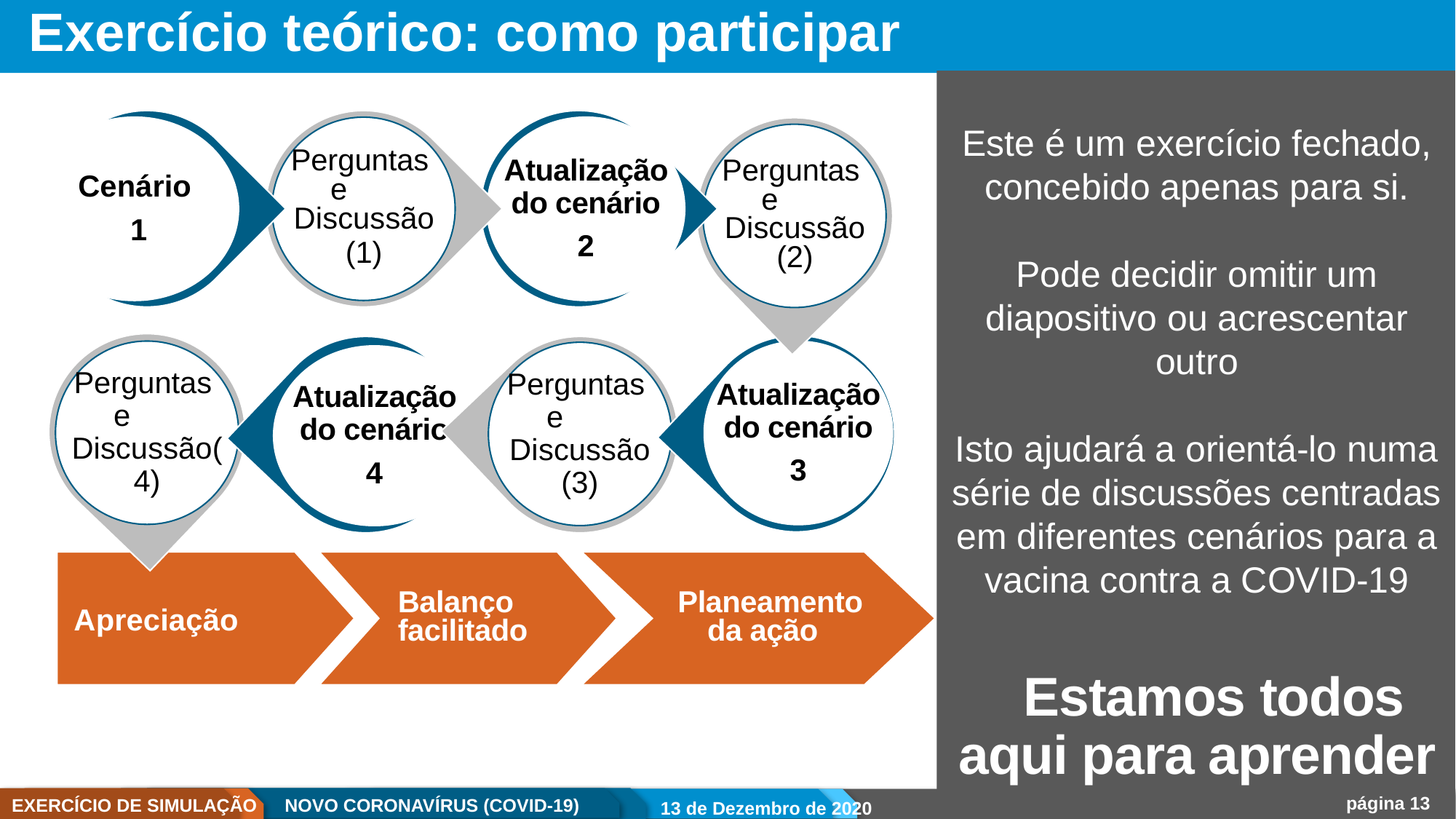

# Exercício teórico: como participar

Este é um exercício fechado, concebido apenas para si.

Pode decidir omitir um diapositivo ou acrescentar outro

Isto ajudará a orientá-lo numa série de discussões centradas em diferentes cenários para a vacina contra a COVID-19

Estamos todos aqui para aprender

Cenário
 1

Perguntas  e       Discussão
(1)

Atualização do cenário
2

Perguntas  e       Discussão (2)

Atualização do cenário
3

Atualização do cenário
4

Perguntas  e       Discussão (3)
Perguntas  e       Discussão(4)
Apreciação
Balanço facilitado
Planeamento da ação
13 de Dezembro de 2020